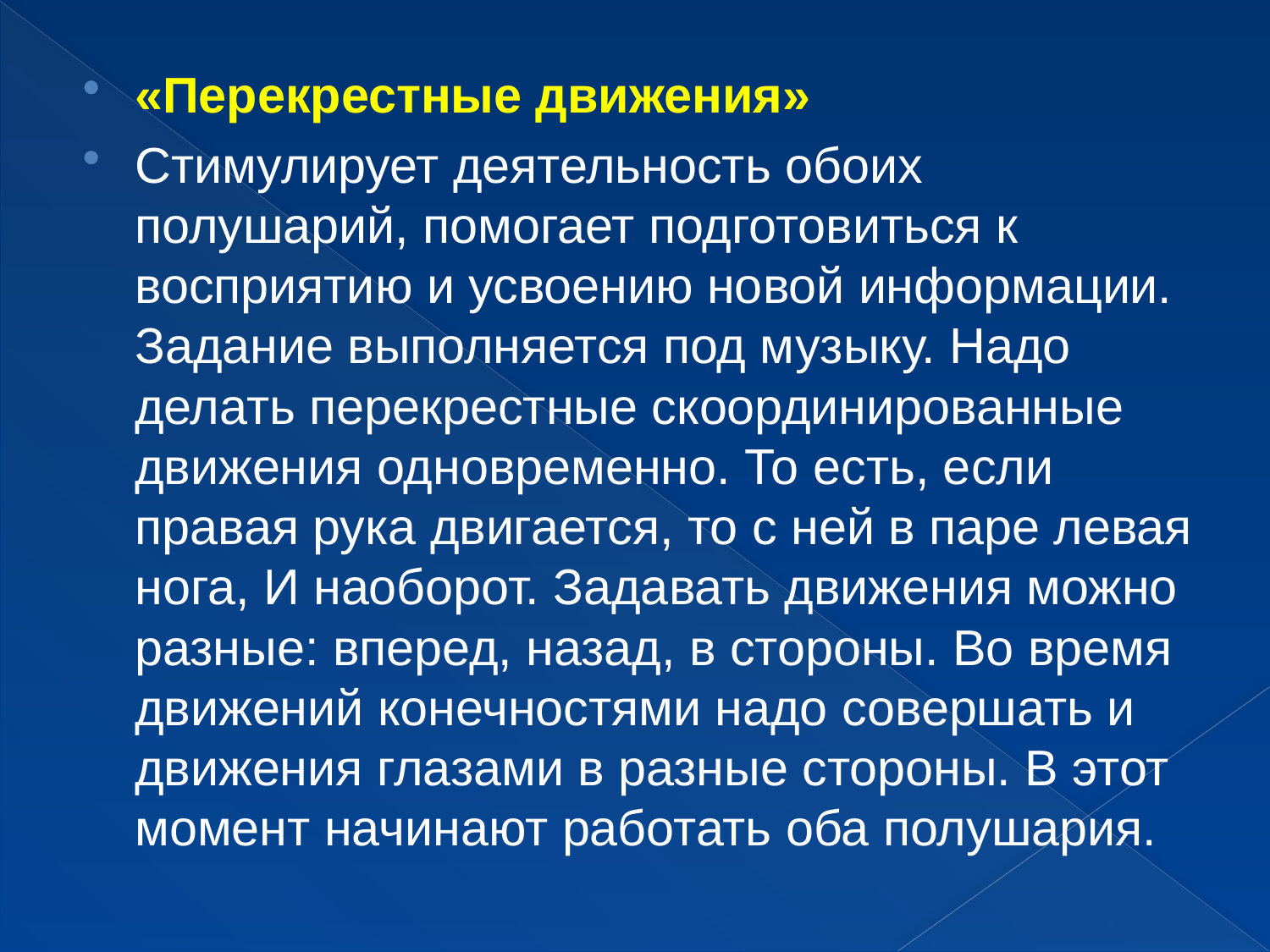

«Перекрестные движения»
Стимулирует деятельность обоих полушарий, помогает подготовиться к восприятию и усвоению новой информации.
Задание выполняется под музыку. Надо делать перекрестные скоординированные движения одновременно. То есть, если правая рука двигается, то с ней в паре левая нога, И наоборот. Задавать движения можно разные: вперед, назад, в стороны. Во время движений конечностями надо совершать и движения глазами в разные стороны. В этот момент начинают работать оба полушария.